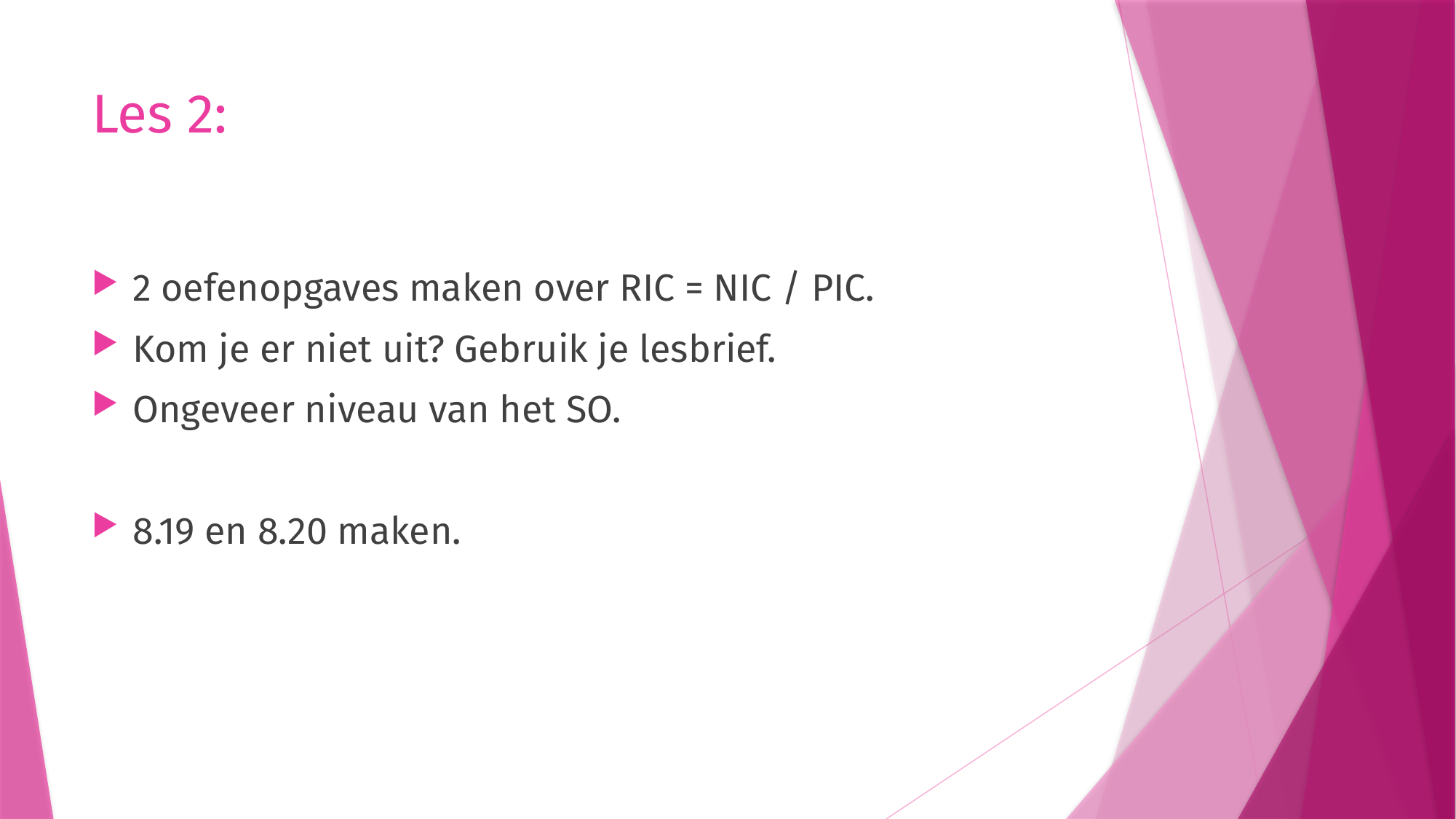

# Les 2:
2 oefenopgaves maken over RIC = NIC / PIC.
Kom je er niet uit? Gebruik je lesbrief.
Ongeveer niveau van het SO.

8.19 en 8.20 maken.